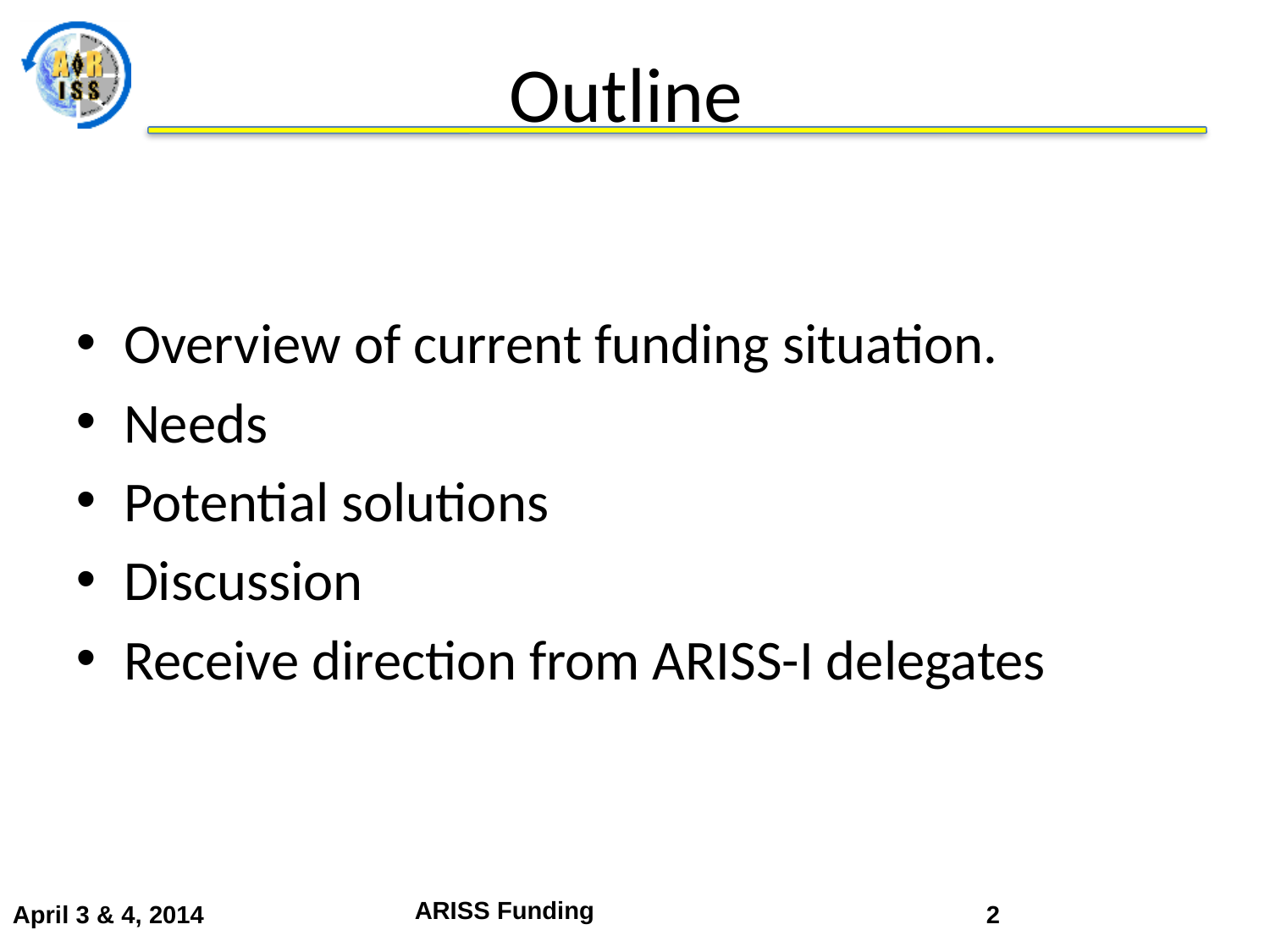

# Outline

Overview of current funding situation.
Needs
Potential solutions
Discussion
Receive direction from ARISS-I delegates

ARISS Funding
April 3 & 4, 2014
2